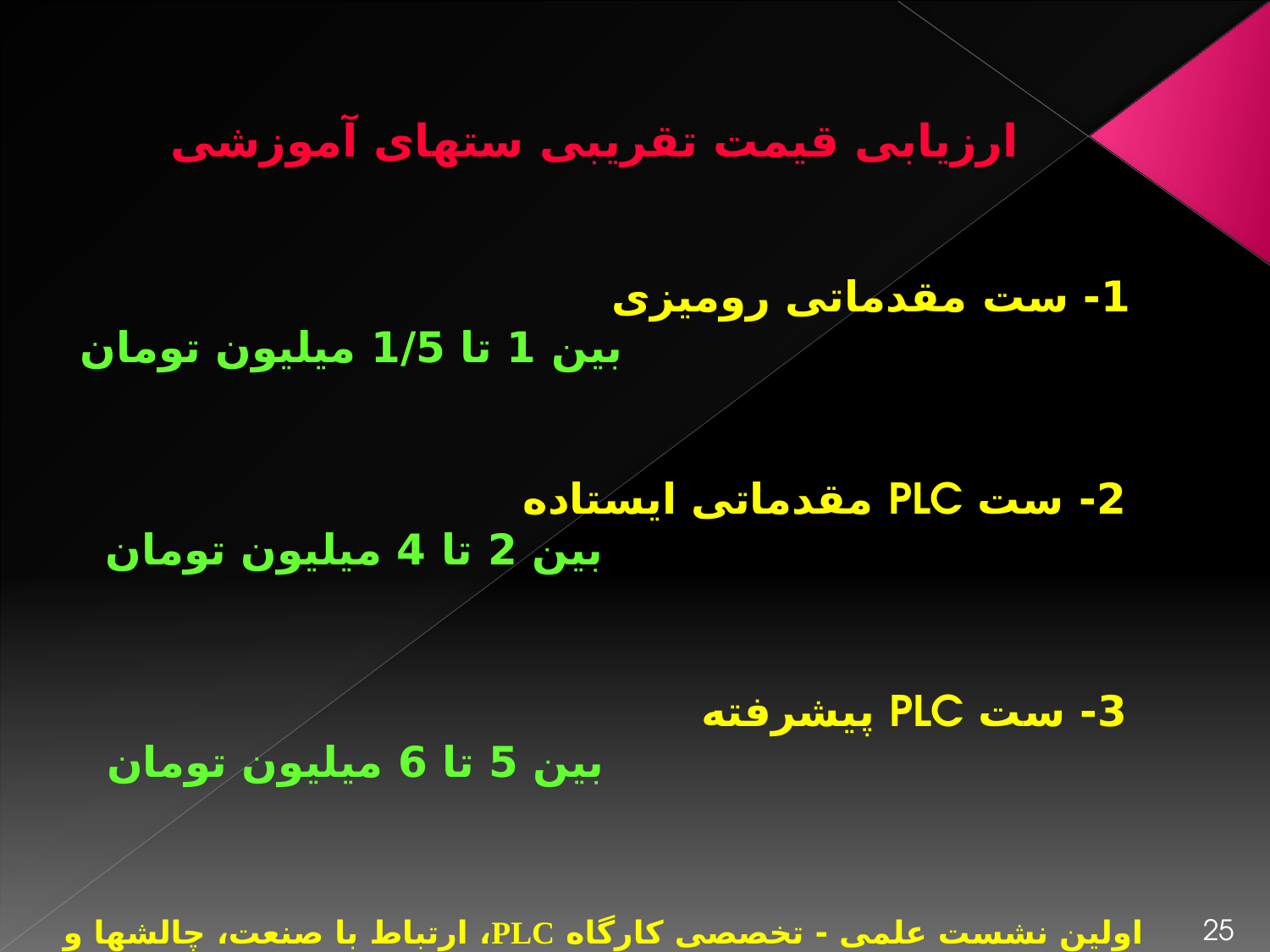

# ارزیابی قیمت تقریبی ست‏های آموزشی
1- ست مقدماتی رومیزی
					بین 1 تا 1/5 میلیون تومان
2- ست PLC مقدماتی ایستاده
					 بین 2 تا 4 میلیون تومان
3- ست PLC پیشرفته
					 بین 5 تا 6 میلیون تومان
25
اولین نشست علمی - تخصصی کارگاه PLC، ارتباط با صنعت، چالش‏ها و راهکارها – بهمن 93